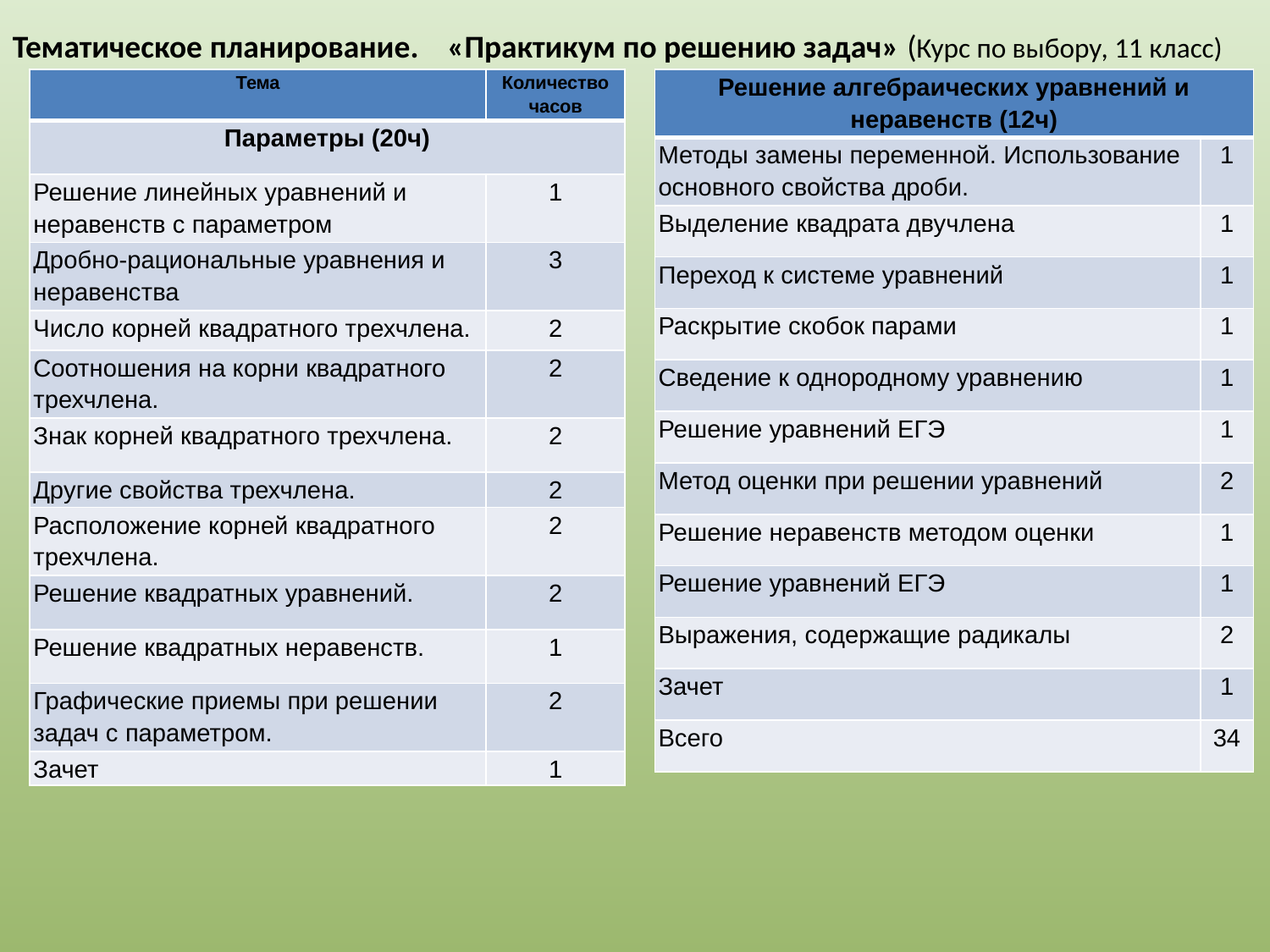

Тематическое планирование.    «Практикум по решению задач» (Курс по выбору, 11 класс)

| Решение алгебраических уравнений и неравенств (12ч) |  |
| --- | --- |
| Методы замены переменной. Использование основного свойства дроби. | 1 |
| Выделение квадрата двучлена | 1 |
| Переход к системе уравнений | 1 |
| Раскрытие скобок парами | 1 |
| Сведение к однородному уравнению | 1 |
| Решение уравнений ЕГЭ | 1 |
| Метод оценки при решении уравнений | 2 |
| Решение неравенств методом оценки | 1 |
| Решение уравнений ЕГЭ | 1 |
| Выражения, содержащие радикалы | 2 |
| Зачет | 1 |
| Всего | 34 |
| Тема | Количество часов |
| --- | --- |
| Параметры (20ч) |  |
| Решение линейных уравнений и неравенств с параметром | 1 |
| Дробно-рациональные уравнения и нера­венства | 3 |
| Число корней квадратного трехчлена. | 2 |
| Соотношения на корни квадратного трех­члена. | 2 |
| Знак корней квадратного трехчлена. | 2 |
| Другие свойства трехчлена. | 2 |
| Расположение корней квадратного трехчле­на. | 2 |
| Решение квадратных уравнений. | 2 |
| Решение квадратных неравенств. | 1 |
| Графические приемы при решении задач с параметром. | 2 |
| Зачет | 1 |